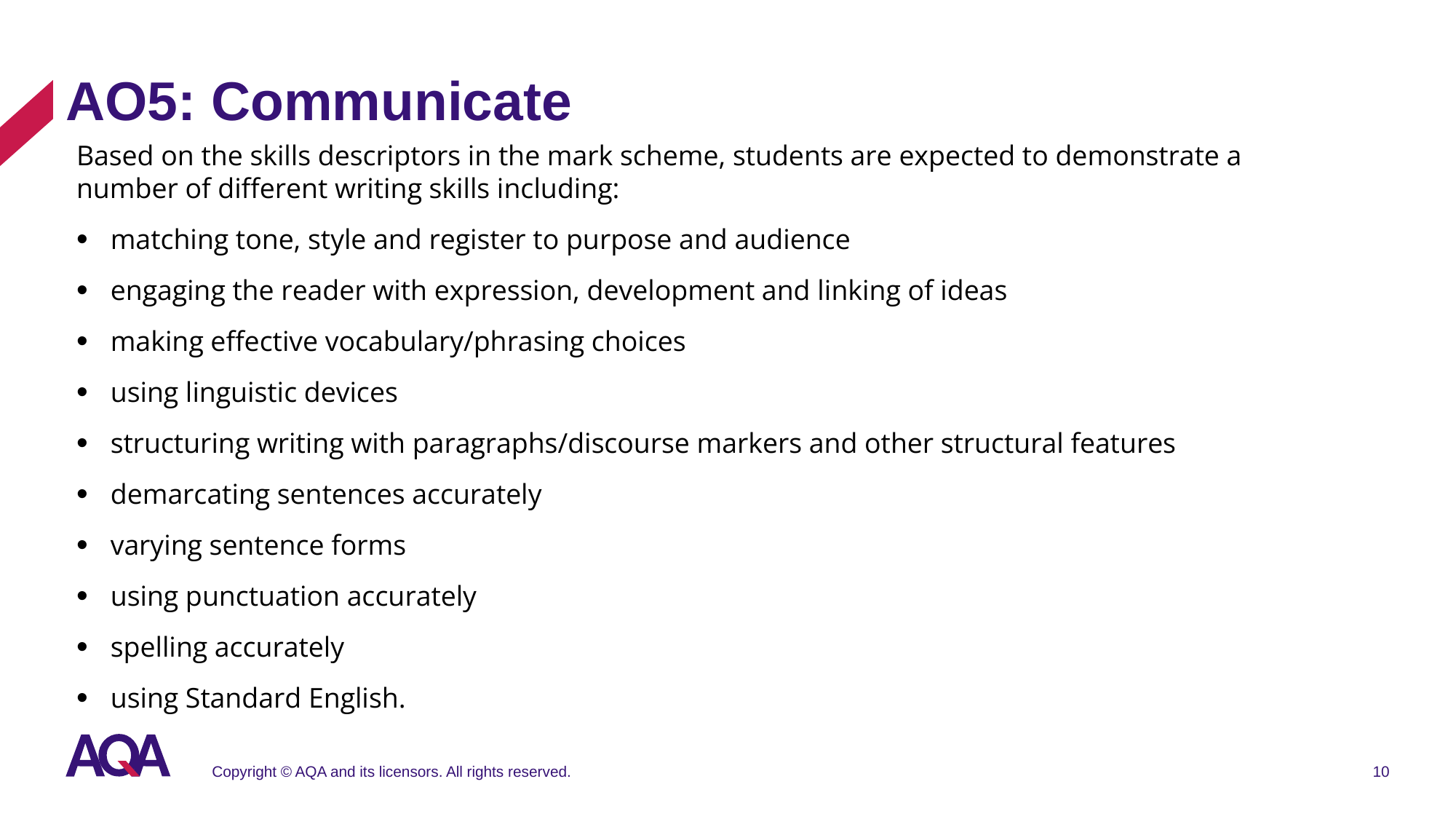

# AO5: Communicate
Based on the skills descriptors in the mark scheme, students are expected to demonstrate a number of different writing skills including:
matching tone, style and register to purpose and audience
engaging the reader with expression, development and linking of ideas
making effective vocabulary/phrasing choices
using linguistic devices
structuring writing with paragraphs/discourse markers and other structural features
demarcating sentences accurately
varying sentence forms
using punctuation accurately
spelling accurately
using Standard English.
Copyright © AQA and its licensors. All rights reserved.
10